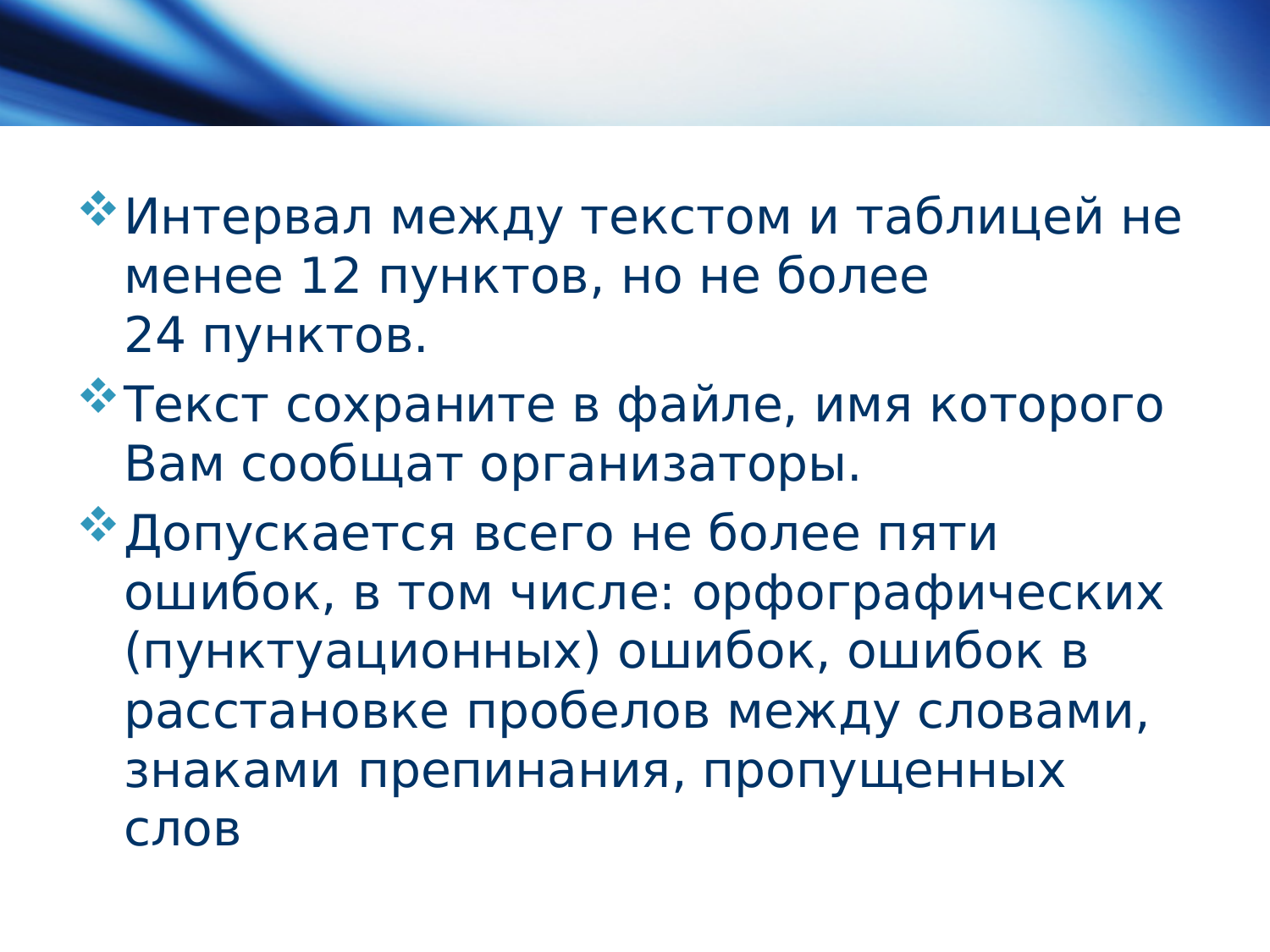

# Интервал между текстом и таблицей не менее 12 пунктов, но не более 24 пунктов.
Текст сохраните в файле, имя которого Вам сообщат организаторы.
Допускается всего не более пяти ошибок, в том числе: орфографических (пунктуационных) ошибок, ошибок в расстановке пробелов между словами, знаками препинания, пропущенных слов